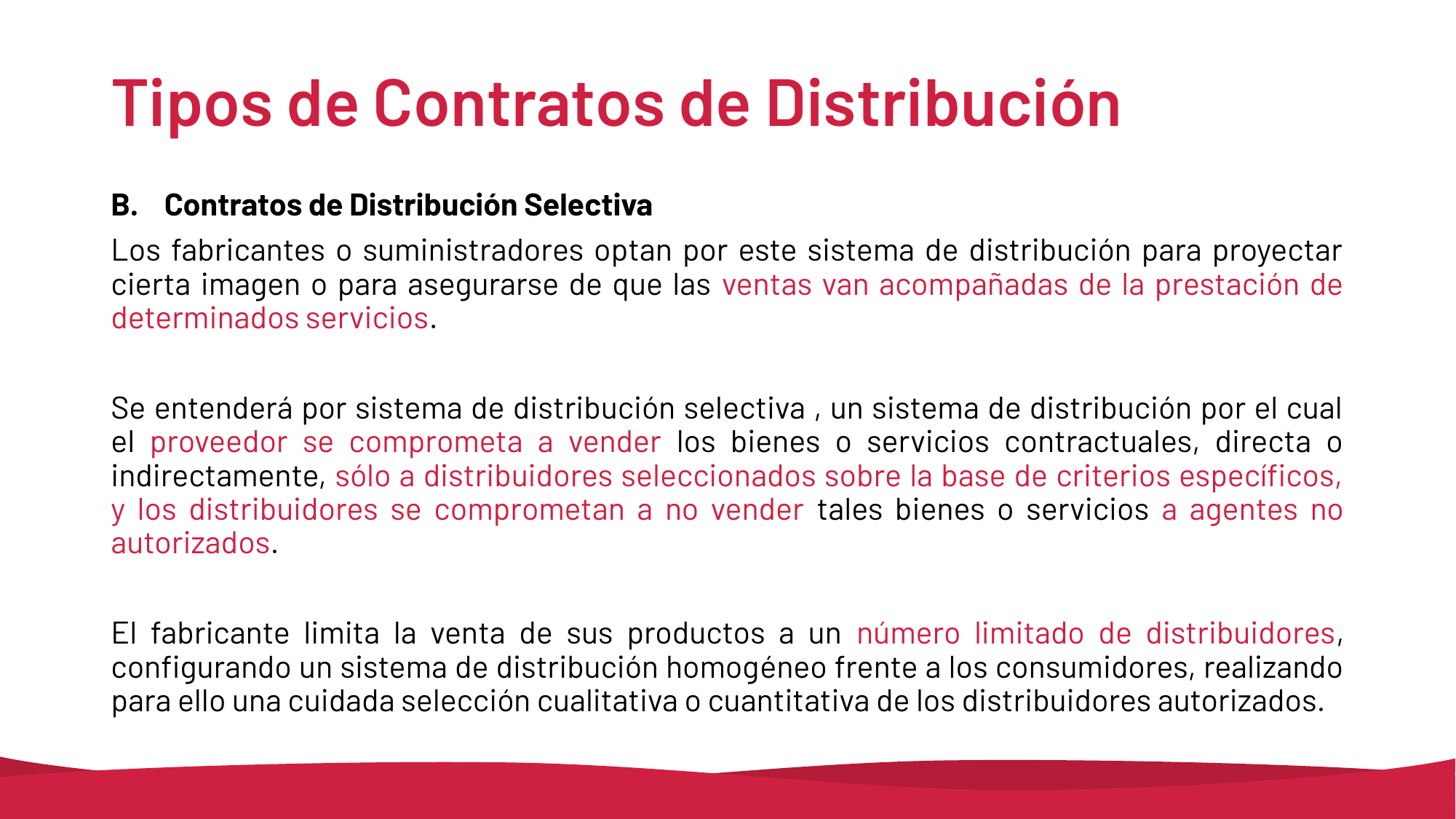

# Tipos de Contratos de Distribución
Contratos de Distribución Selectiva
Los fabricantes o suministradores optan por este sistema de distribución para proyectar cierta imagen o para asegurarse de que las ventas van acompañadas de la prestación de determinados servicios.

Se entenderá por sistema de distribución selectiva , un sistema de distribución por el cual el proveedor se comprometa a vender los bienes o servicios contractuales, directa o indirectamente, sólo a distribuidores seleccionados sobre la base de criterios específicos, y los distribuidores se comprometan a no vender tales bienes o servicios a agentes no autorizados.

El fabricante limita la venta de sus productos a un número limitado de distribuidores, configurando un sistema de distribución homogéneo frente a los consumidores, realizando para ello una cuidada selección cualitativa o cuantitativa de los distribuidores autorizados.